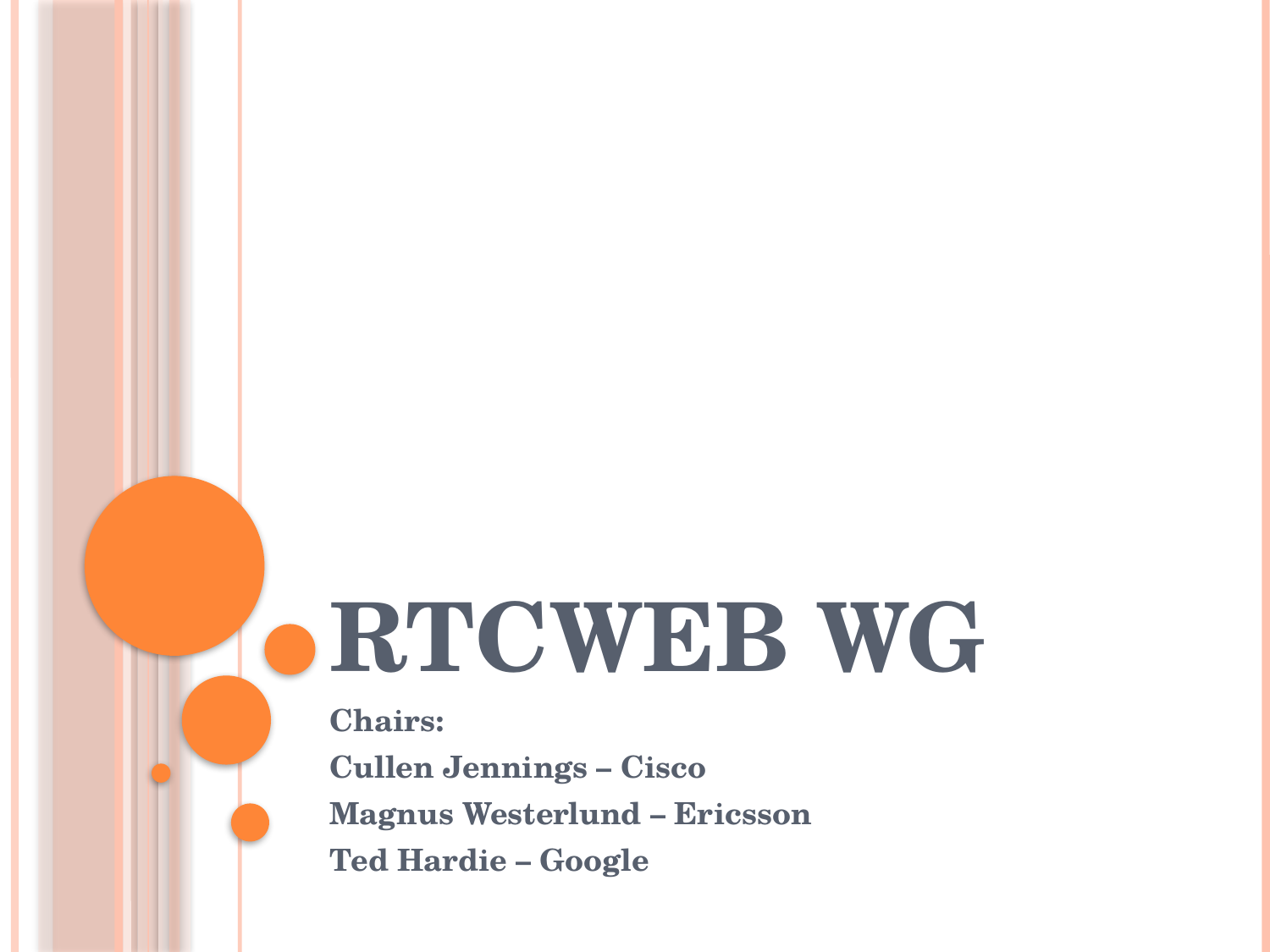

# RTCWEB WG
Chairs:
Cullen Jennings – Cisco
Magnus Westerlund – Ericsson
Ted Hardie – Google